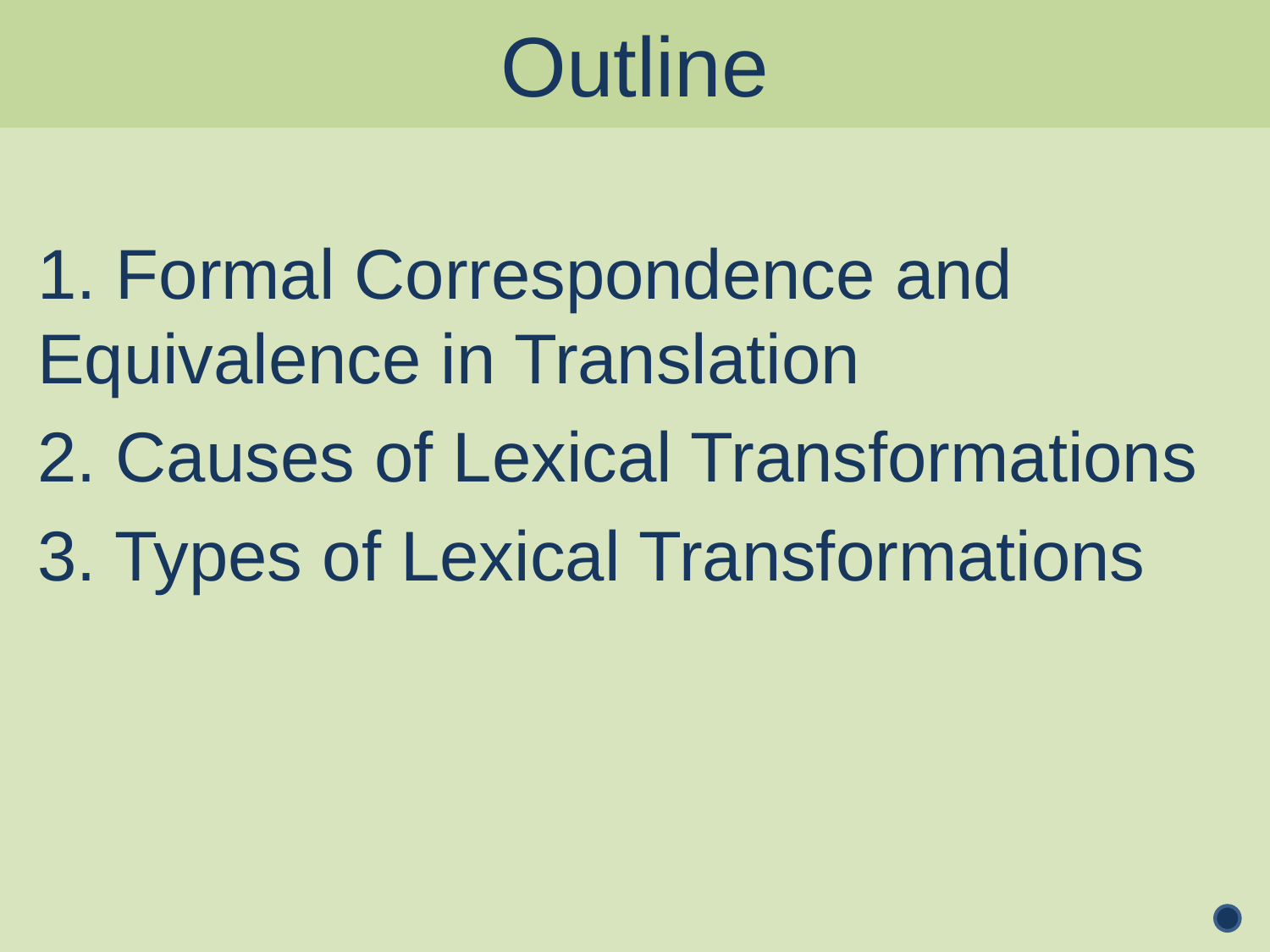

Outline
1. Formal Correspondence and Equivalence in Translation
2. Causes of Lexical Transformations
3. Types of Lexical Transformations